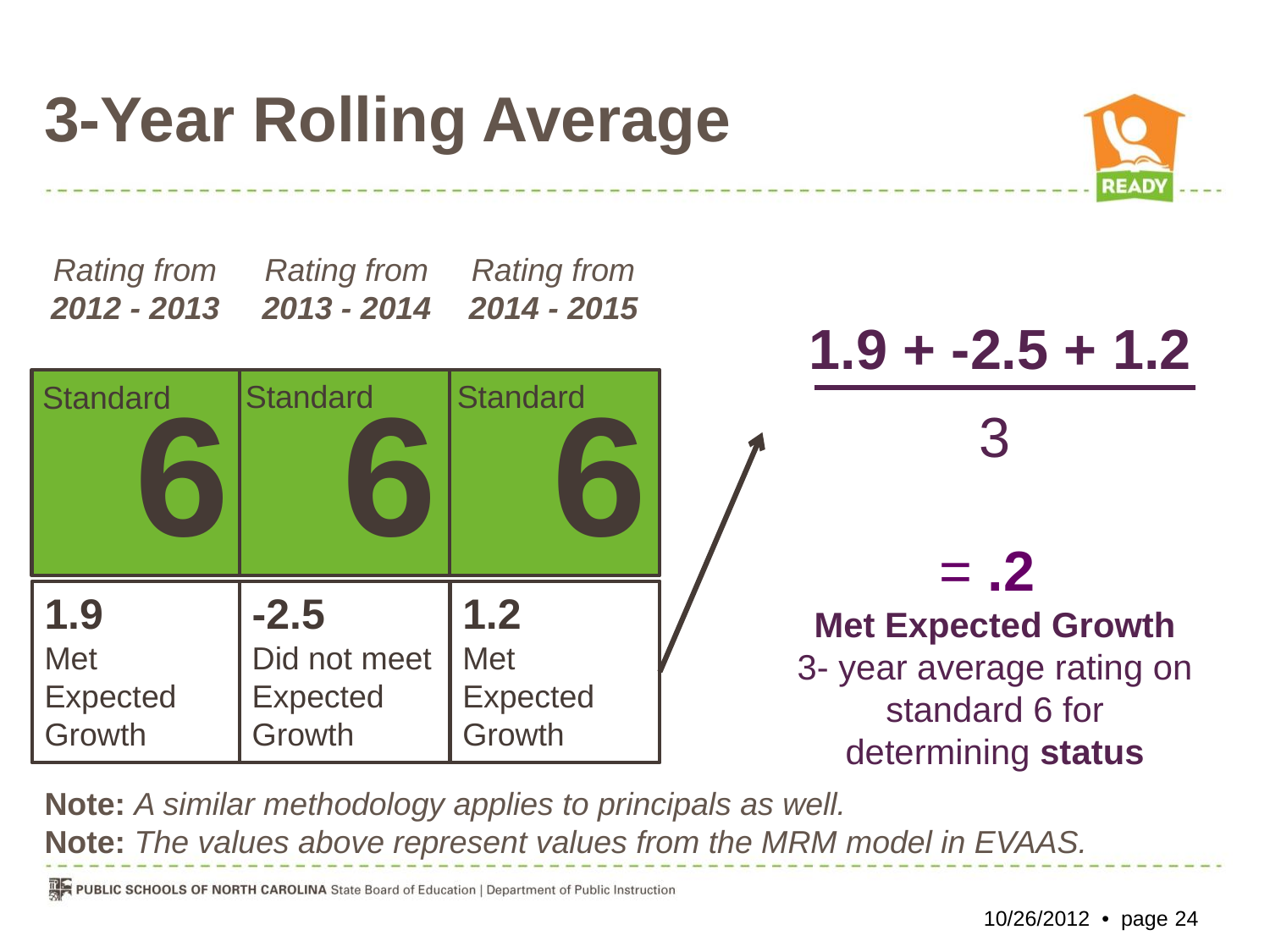

3-Year Rolling Average
Rating from 2012 - 2013
Rating from 2013 - 2014
Rating from 2014 - 2015
1.9 + -2.5 + 1.2
6
6
6
Standard
Standard
Standard
3
Contribute
to Academic
Success
Contribute
to Academic
Success
= .2
Met Expected Growth
3- year average rating on standard 6 for determining status
1.9
Met Expected Growth
-2.5
Did not meet Expected Growth
1.2
Met Expected Growth
Note: A similar methodology applies to principals as well.
Note: The values above represent values from the MRM model in EVAAS.
10/26/2012  •  page 24